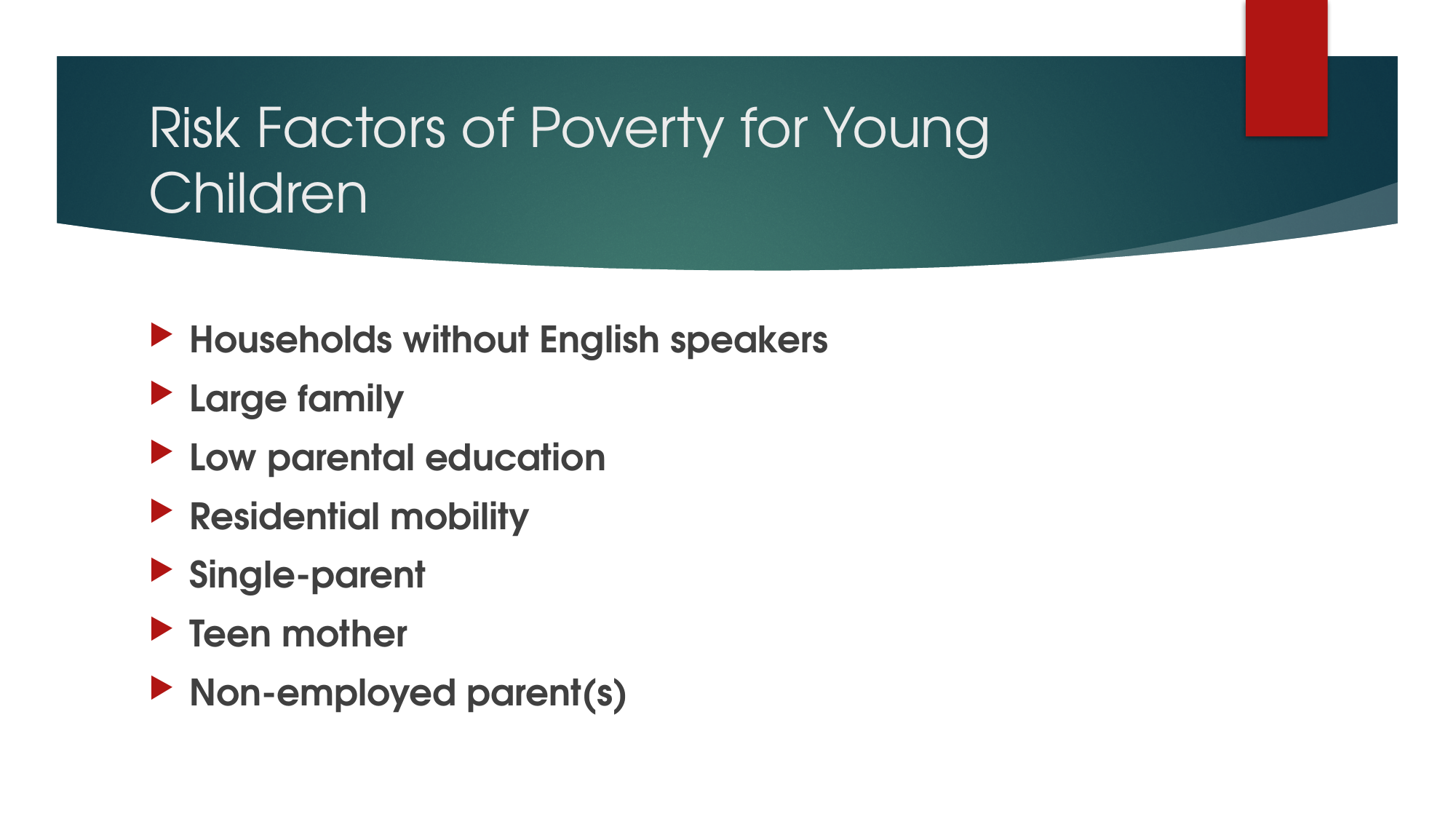

# Risk Factors of Poverty for Young Children
Households without English speakers
Large family
Low parental education
Residential mobility
Single-parent
Teen mother
Non-employed parent(s)